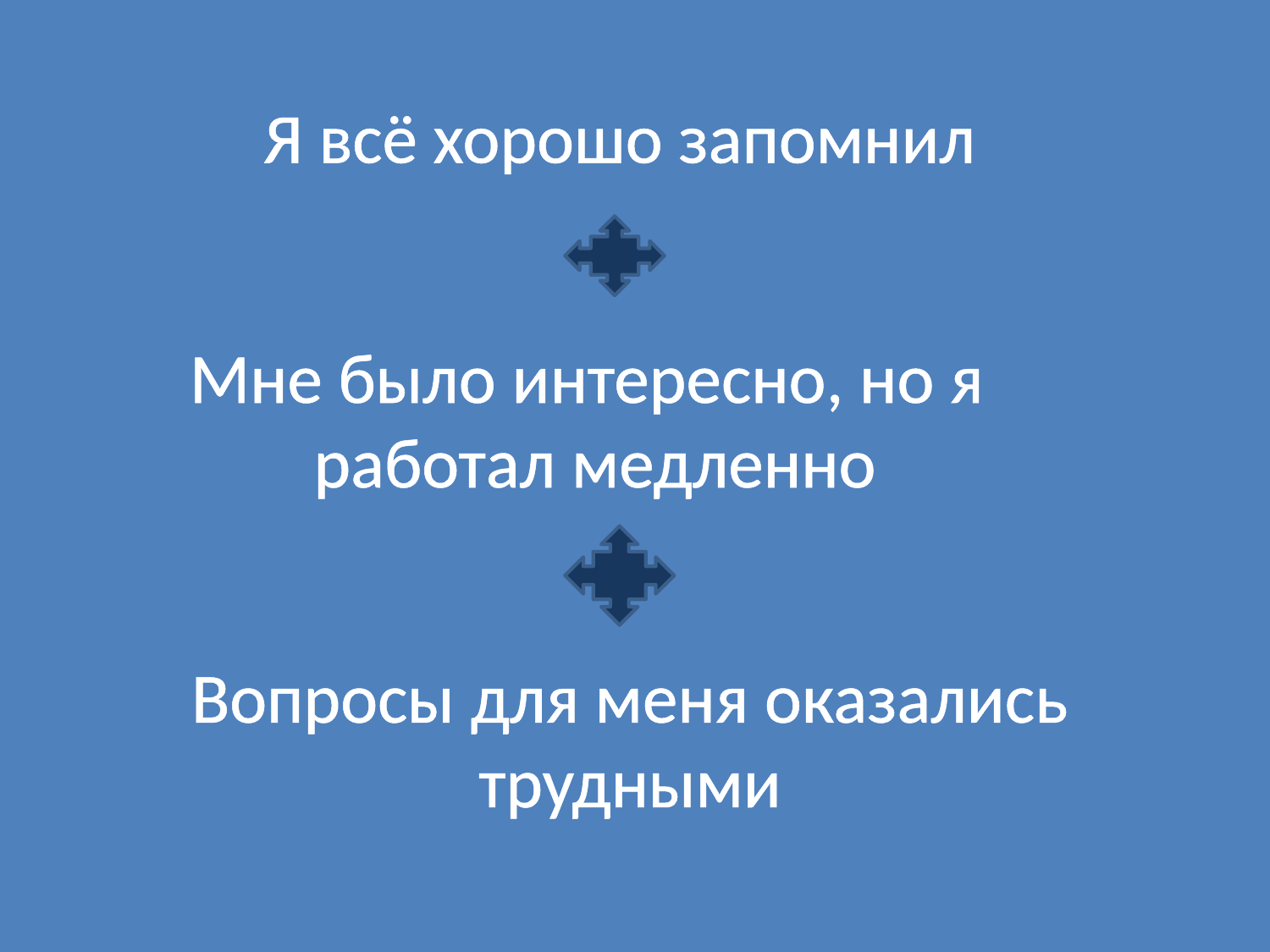

Я всё хорошо запомнил

Мне было интересно, но я
работал медленно

Вопросы для меня оказались
трудными